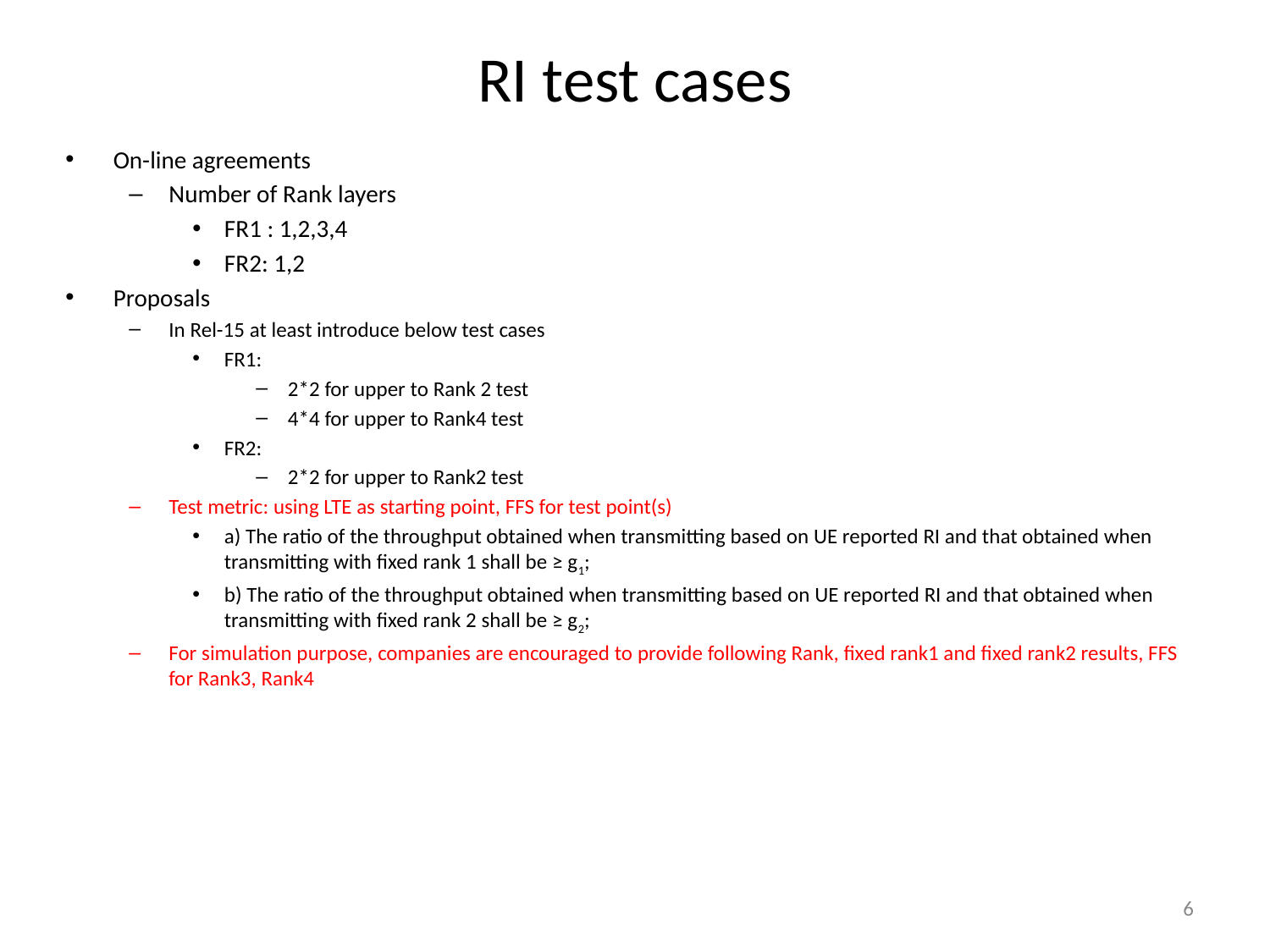

# RI test cases
On-line agreements
Number of Rank layers
FR1 : 1,2,3,4
FR2: 1,2
Proposals
In Rel-15 at least introduce below test cases
FR1:
2*2 for upper to Rank 2 test
4*4 for upper to Rank4 test
FR2:
2*2 for upper to Rank2 test
Test metric: using LTE as starting point, FFS for test point(s)
a) The ratio of the throughput obtained when transmitting based on UE reported RI and that obtained when transmitting with fixed rank 1 shall be ≥ g1;
b) The ratio of the throughput obtained when transmitting based on UE reported RI and that obtained when transmitting with fixed rank 2 shall be ≥ g2;
For simulation purpose, companies are encouraged to provide following Rank, fixed rank1 and fixed rank2 results, FFS for Rank3, Rank4

6